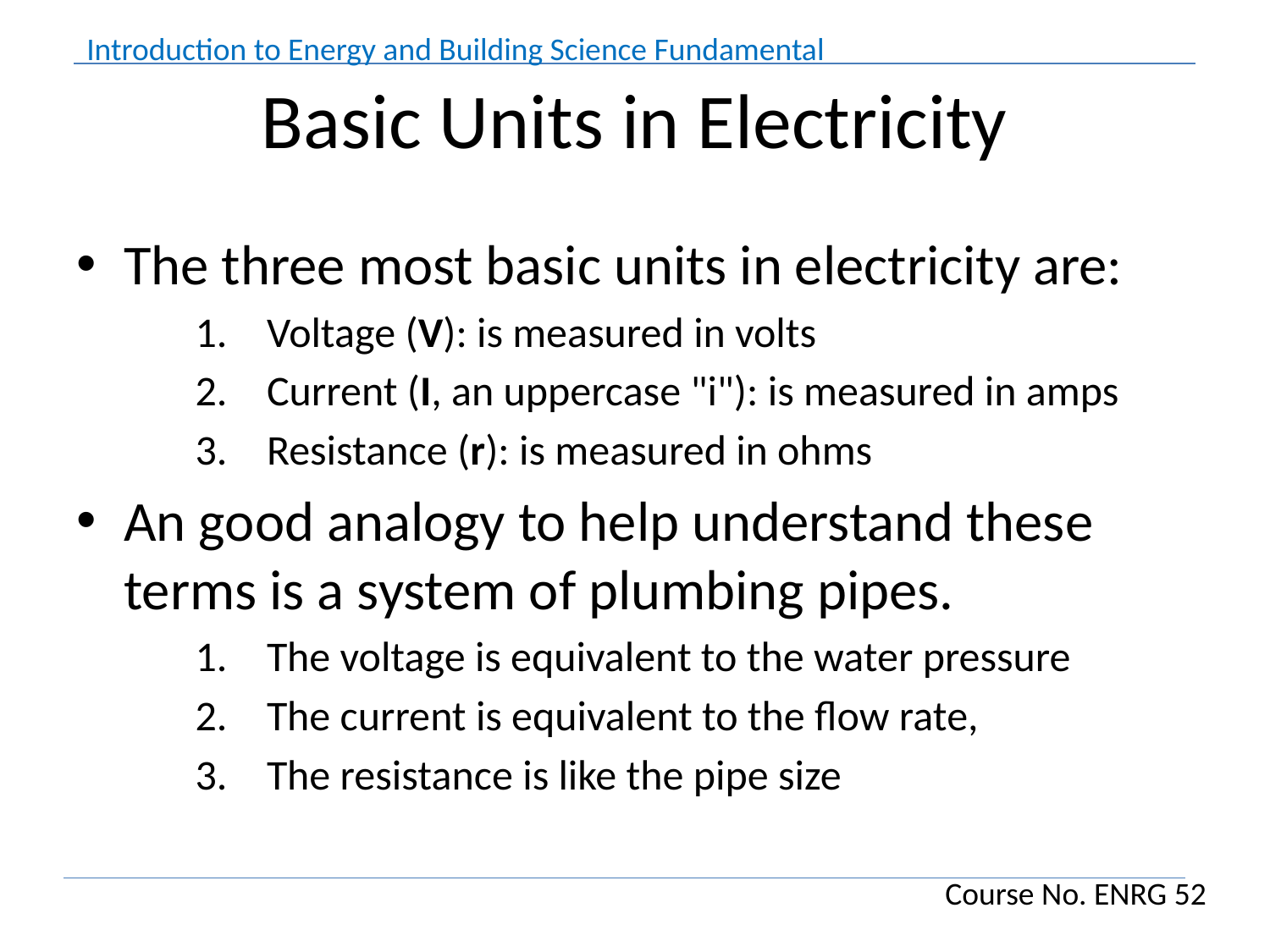

# Basic Units in Electricity
The three most basic units in electricity are:
Voltage (V): is measured in volts
Current (I, an uppercase "i"): is measured in amps
Resistance (r): is measured in ohms
An good analogy to help understand these terms is a system of plumbing pipes.
The voltage is equivalent to the water pressure
The current is equivalent to the flow rate,
The resistance is like the pipe size